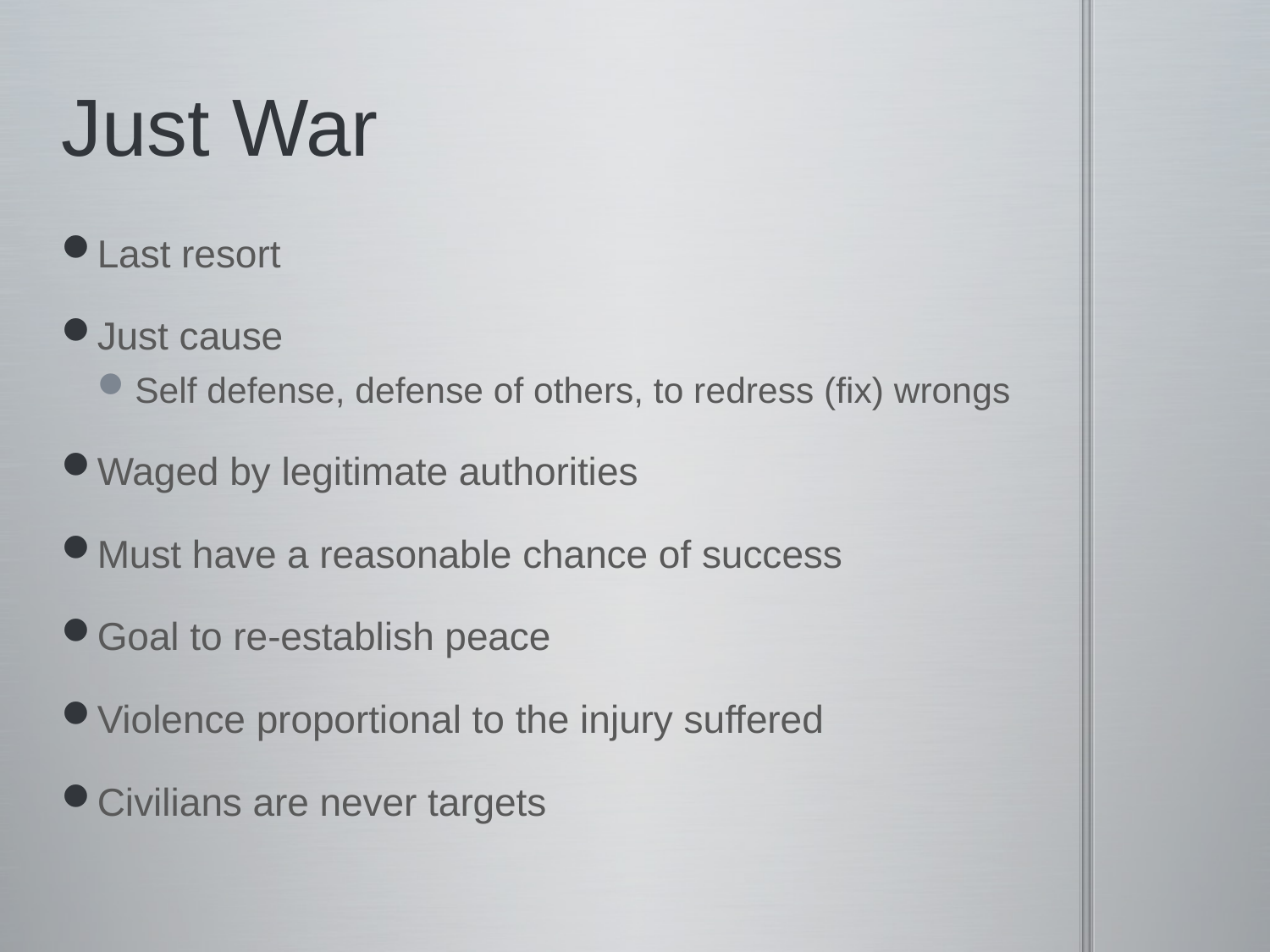

# Just War
Last resort
Just cause
Self defense, defense of others, to redress (fix) wrongs
Waged by legitimate authorities
Must have a reasonable chance of success
Goal to re-establish peace
Violence proportional to the injury suffered
Civilians are never targets